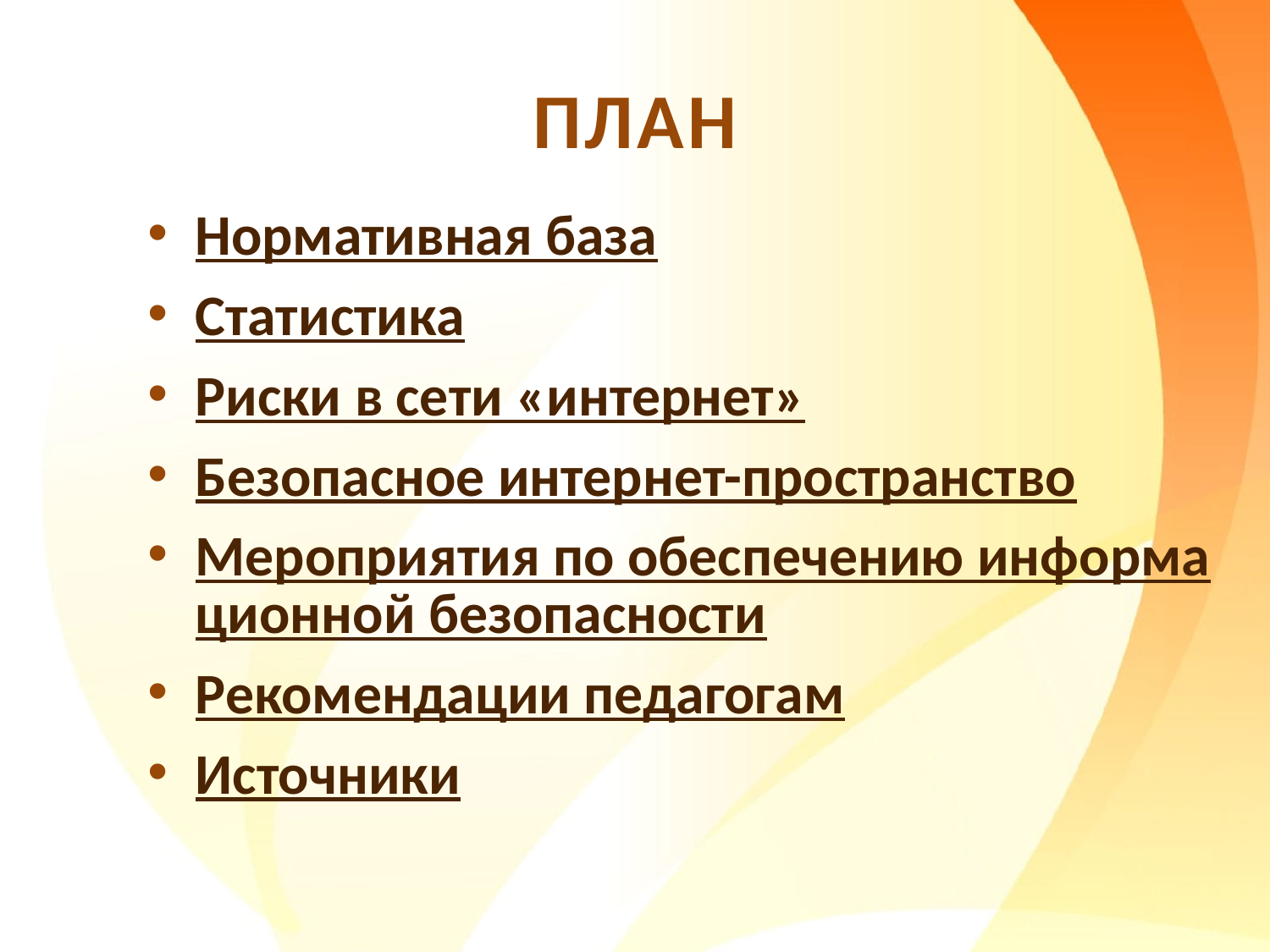

# План
Нормативная база
Статистика
Риски в сети «интернет»
Безопасное интернет-пространство
Мероприятия по обеспечению информационной безопасности
Рекомендации педагогам
Источники